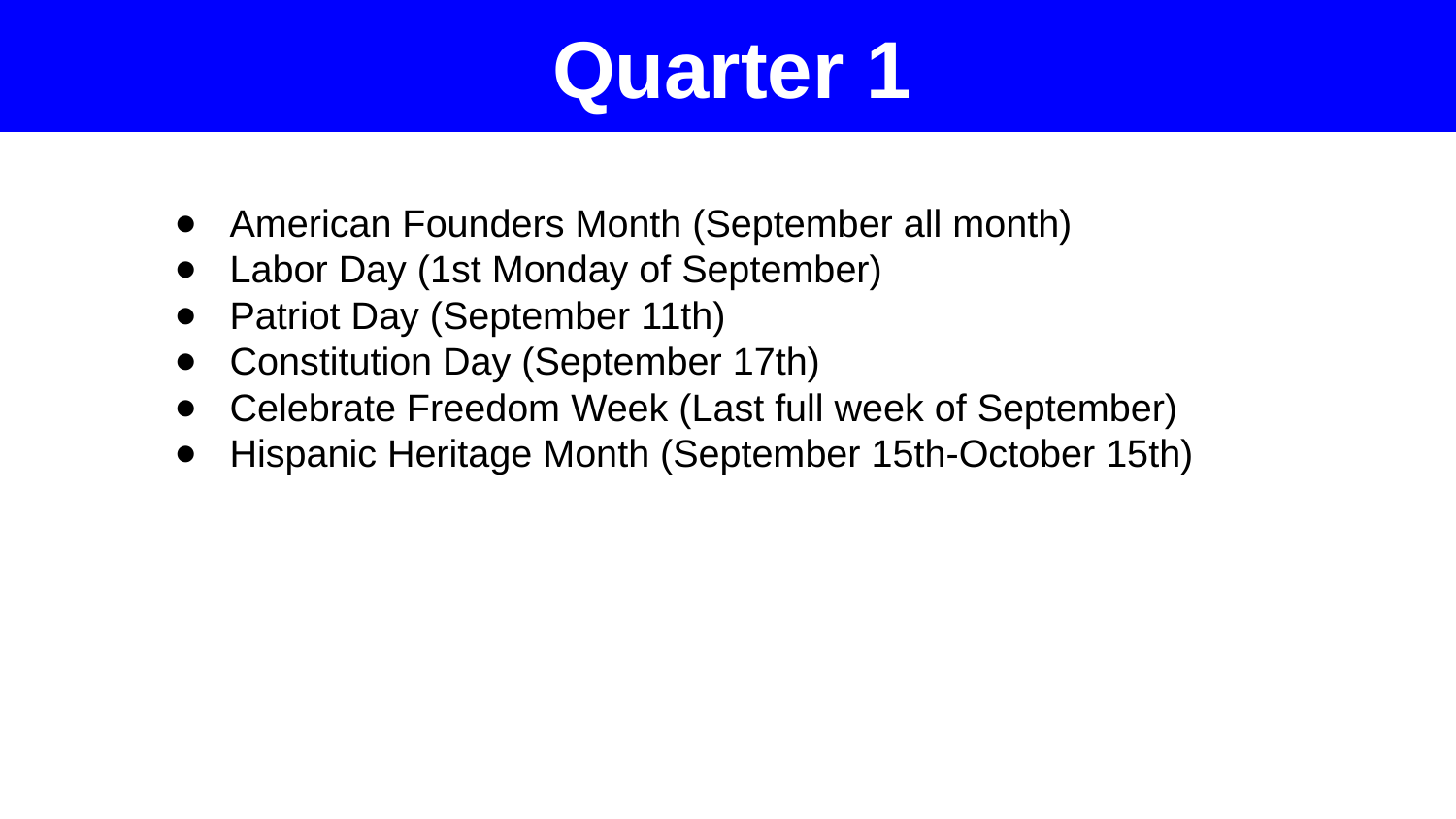

# Quarter 1
American Founders Month (September all month)
Labor Day (1st Monday of September)
Patriot Day (September 11th)
Constitution Day (September 17th)
Celebrate Freedom Week (Last full week of September)
Hispanic Heritage Month (September 15th-October 15th)